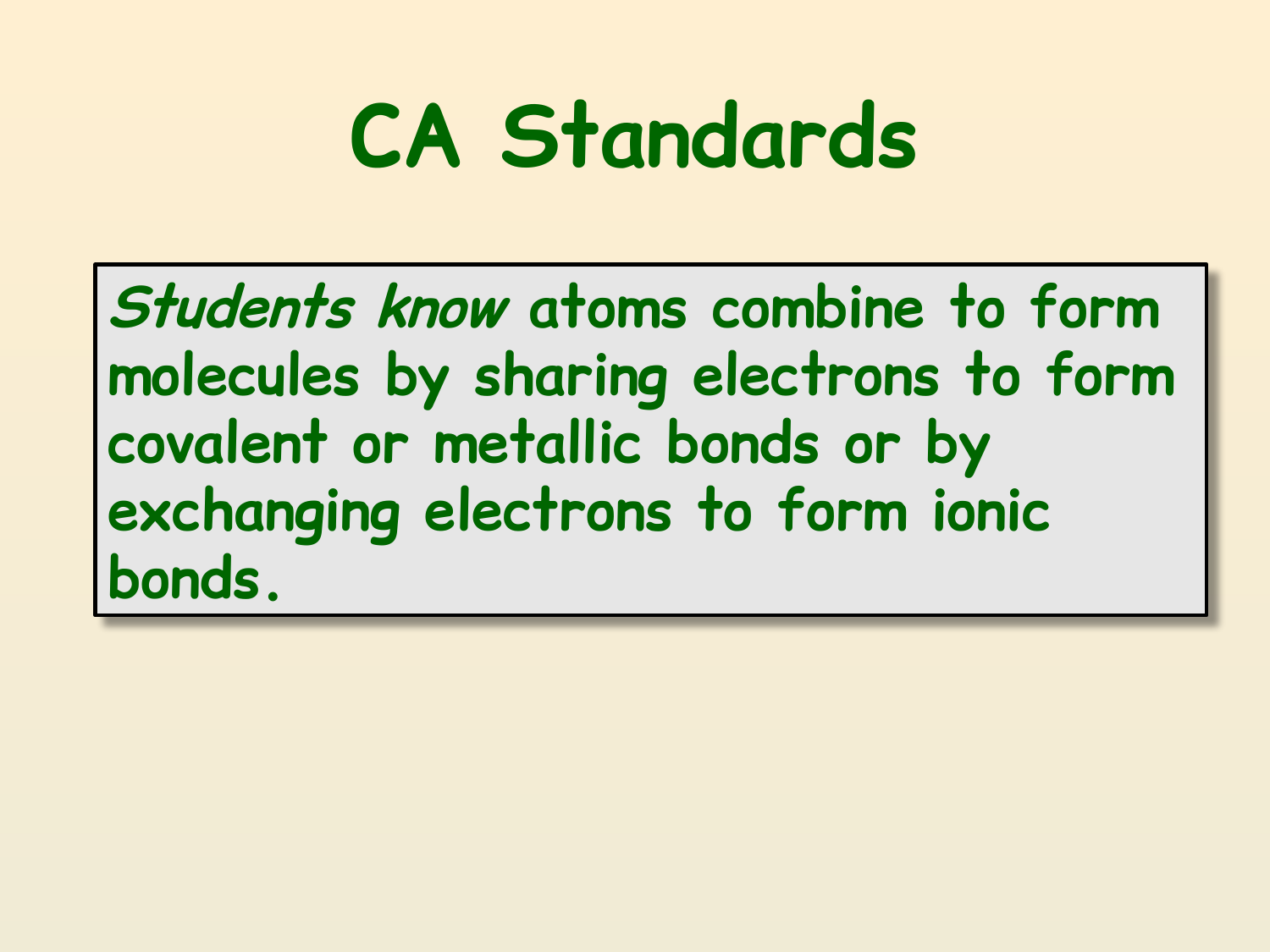

# CA Standards
Students know atoms combine to form molecules by sharing electrons to form covalent or metallic bonds or by exchanging electrons to form ionic bonds.